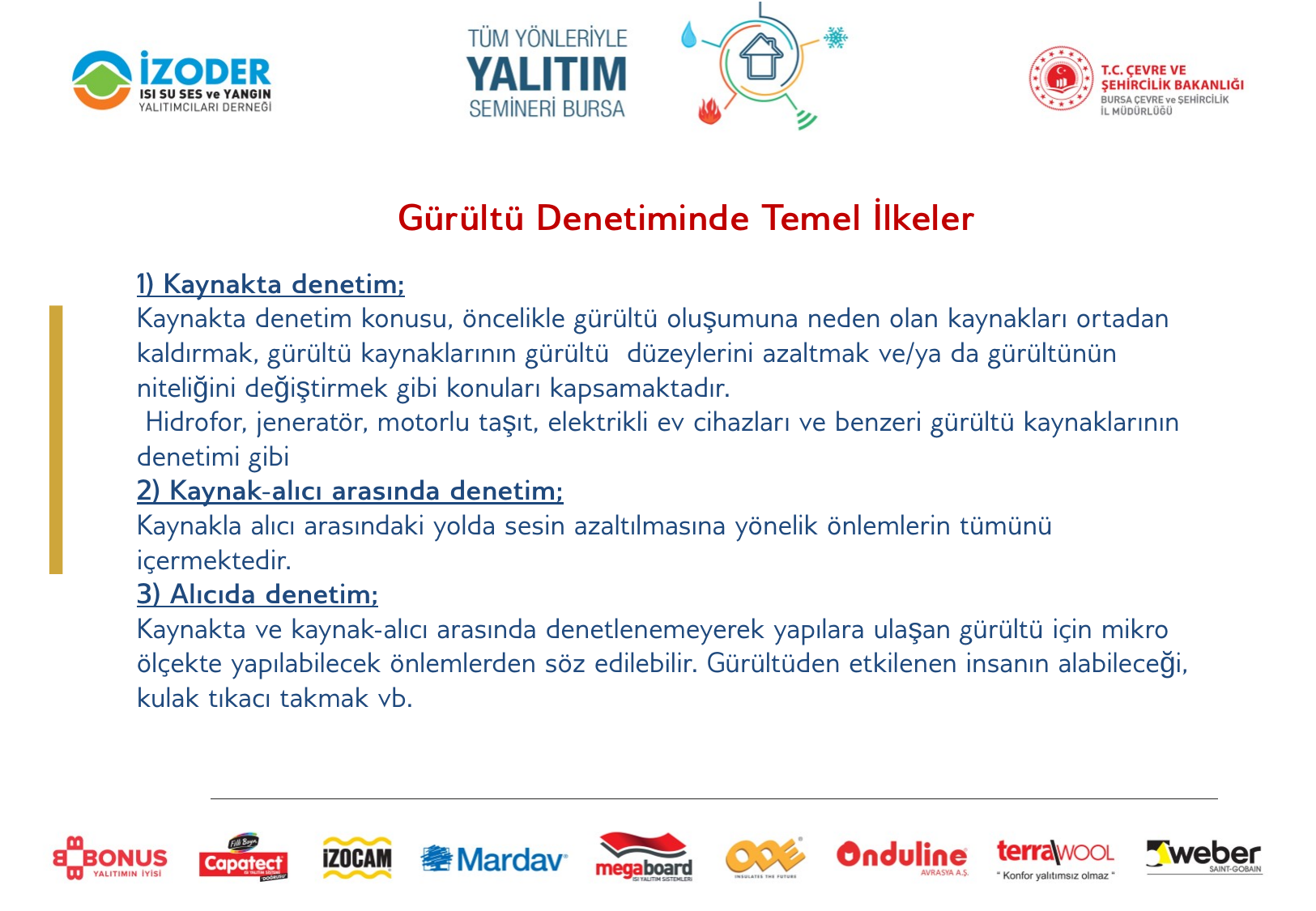

Gürültü Denetiminde Temel İlkeler
1) Kaynakta denetim;
Kaynakta denetim konusu, öncelikle gürültü oluşumuna neden olan kaynakları ortadan kaldırmak, gürültü kaynaklarının gürültü  düzeylerini azaltmak ve/ya da gürültünün niteliğini değiştirmek gibi konuları kapsamaktadır.
 Hidrofor, jeneratör, motorlu taşıt, elektrikli ev cihazları ve benzeri gürültü kaynaklarının denetimi gibi
2) Kaynak-alıcı arasında denetim;
Kaynakla alıcı arasındaki yolda sesin azaltılmasına yönelik önlemlerin tümünü içermektedir.
3) Alıcıda denetim;
Kaynakta ve kaynak-alıcı arasında denetlenemeyerek yapılara ulaşan gürültü için mikro ölçekte yapılabilecek önlemlerden söz edilebilir. Gürültüden etkilenen insanın alabileceği, kulak tıkacı takmak vb.